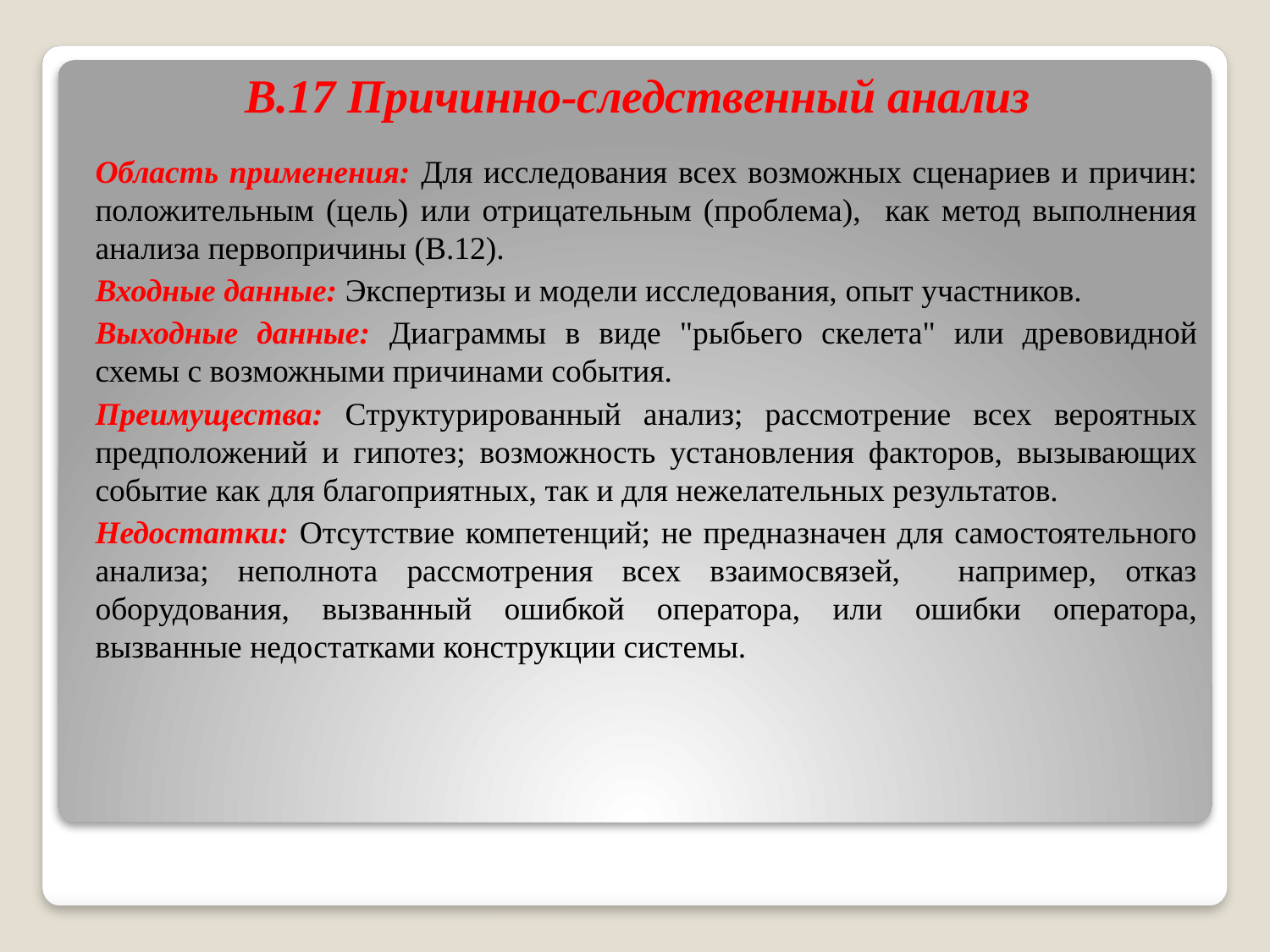

# B.17 Причинно-следственный анализ
Область применения: Для исследования всех возможных сценариев и причин: положительным (цель) или отрицательным (проблема),  как метод выполнения анализа первопричины (В.12).
Входные данные: Экспертизы и модели исследования, опыт участников.
Выходные данные: Диаграммы в виде "рыбьего скелета" или древовидной схемы с возможными причинами события.
Преимущества: Структурированный анализ; рассмотрение всех вероятных предположений и гипотез; возможность установления факторов, вызывающих событие как для благоприятных, так и для нежелательных результатов.
Недостатки: Отсутствие компетенций; не предназначен для самостоятельного анализа; неполнота рассмотрения всех взаимосвязей,  например, отказ оборудования, вызванный ошибкой оператора, или ошибки оператора, вызванные недостатками конструкции системы.